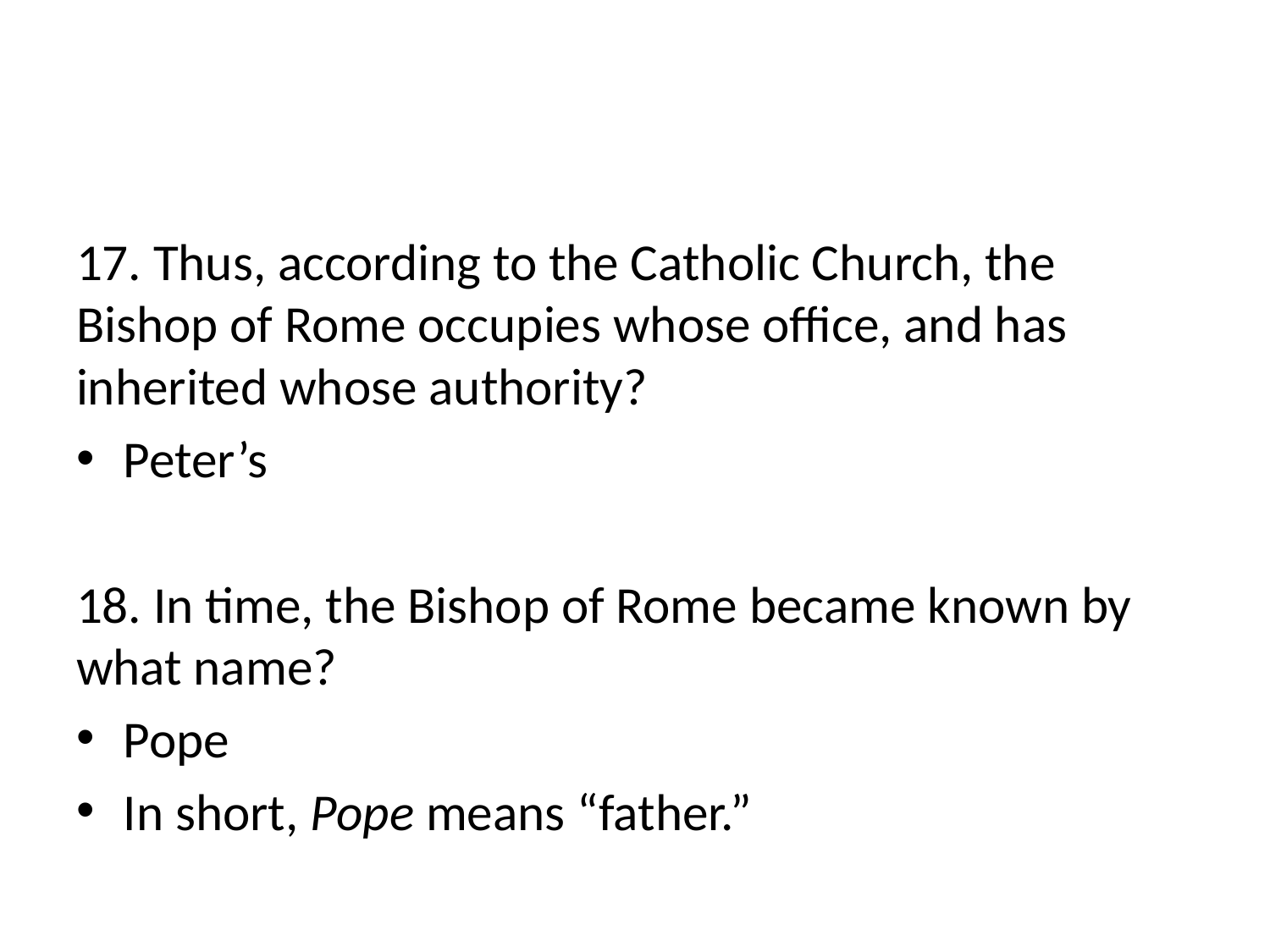

#
17. Thus, according to the Catholic Church, the Bishop of Rome occupies whose office, and has inherited whose authority?
Peter’s

18. In time, the Bishop of Rome became known by what name?
Pope
In short, Pope means “father.”